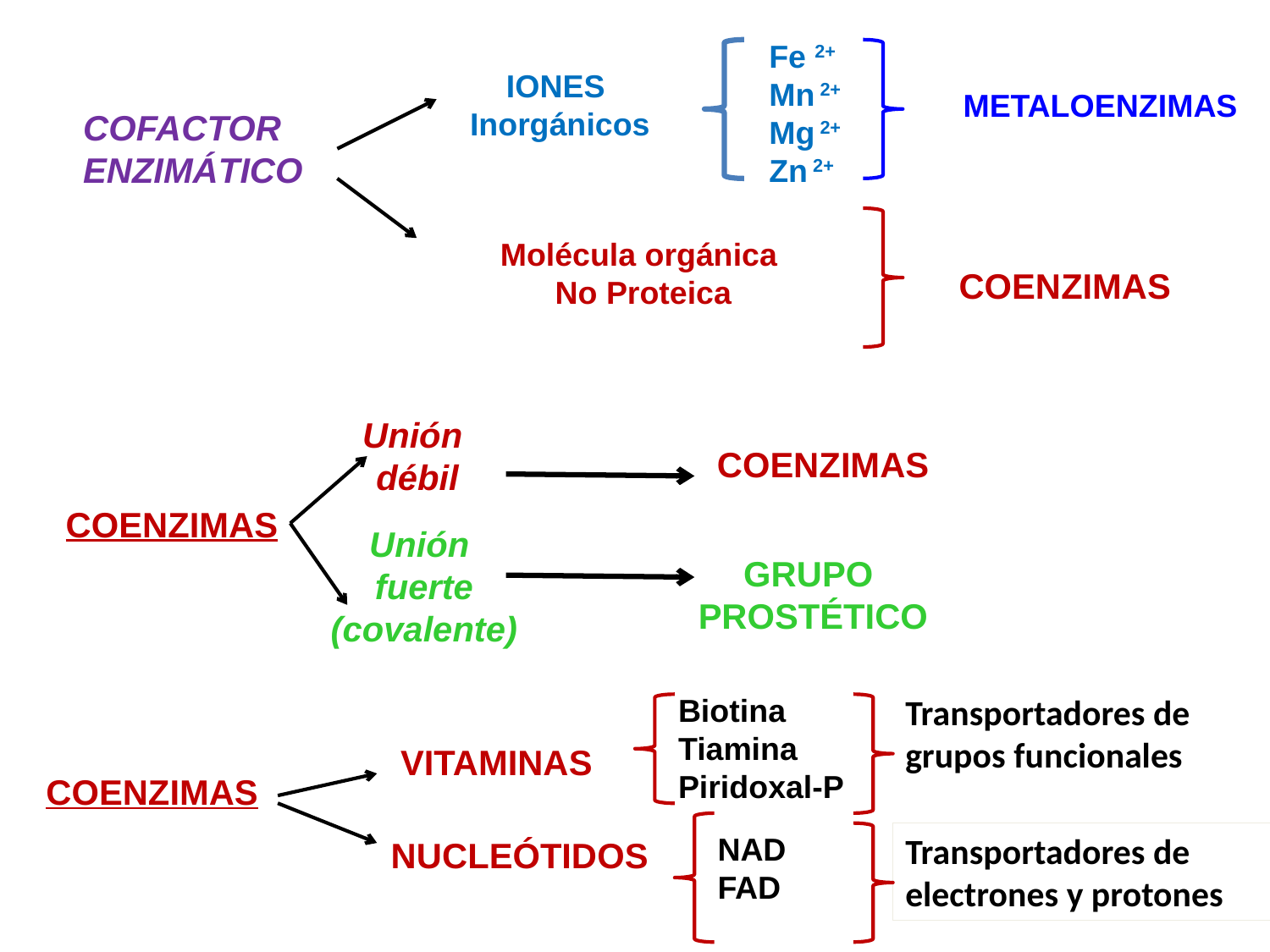

Fe 2+
Mn 2+
Mg 2+
Zn 2+

IONES
Inorgánicos
METALOENZIMAS
COFACTOR
ENZIMÁTICO

Molécula orgánica
No Proteica
COENZIMAS
Unión
débil

COENZIMAS
COENZIMAS
Unión
fuerte
(covalente)

GRUPO
PROSTÉTICO
Biotina
Tiamina
Piridoxal-P
Transportadores de grupos funcionales

VITAMINAS
COENZIMAS

NAD
FAD

Transportadores de electrones y protones
NUCLEÓTIDOS